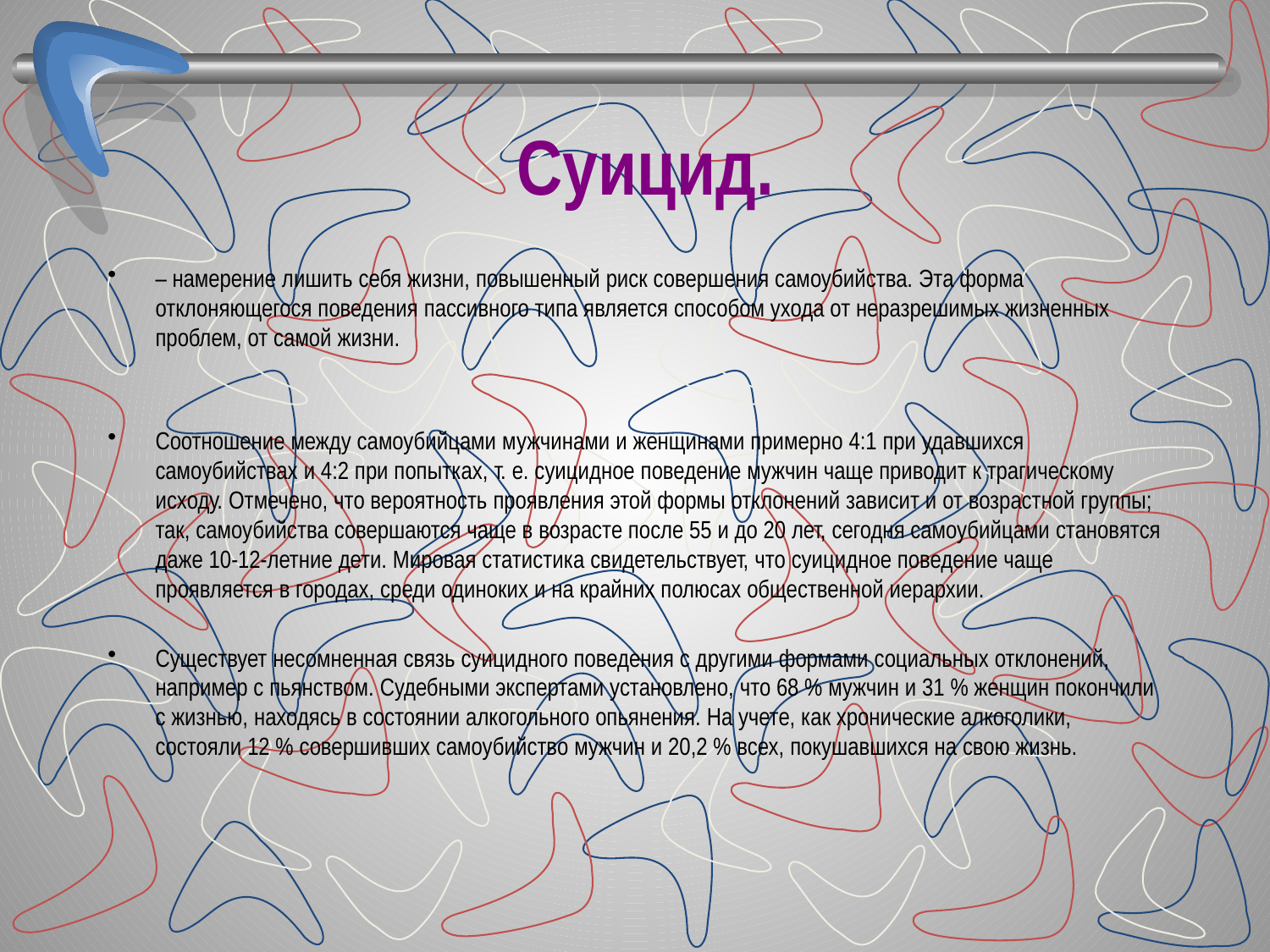

# Суицид.
– намерение лишить себя жизни, повышенный риск совершения самоубийства. Эта форма отклоняющегося поведения пассивного типа является способом ухода от неразрешимых жизненных проблем, от самой жизни.

Соотношение между самоубийцами мужчинами и женщинами примерно 4:1 при удавшихся самоубийствах и 4:2 при попытках, т. е. суицидное поведение мужчин чаще приводит к трагическому исходу. Отмечено, что вероятность проявления этой формы отклонений зависит и от возрастной группы; так, самоубийства совершаются чаще в возрасте после 55 и до 20 лет, сегодня самоубийцами становятся даже 10-12-летние дети. Мировая статистика свидетельствует, что суицидное поведение чаще проявляется в городах, среди одиноких и на крайних полюсах общественной иерархии.

Существует несомненная связь суицидного поведения с другими формами социальных отклонений, например с пьянством. Судебными экспертами установлено, что 68 % мужчин и 31 % женщин покончили с жизнью, находясь в состоянии алкогольного опьянения. На учете, как хронические алкоголики, состояли 12 % совершивших самоубийство мужчин и 20,2 % всех, покушавшихся на свою жизнь.